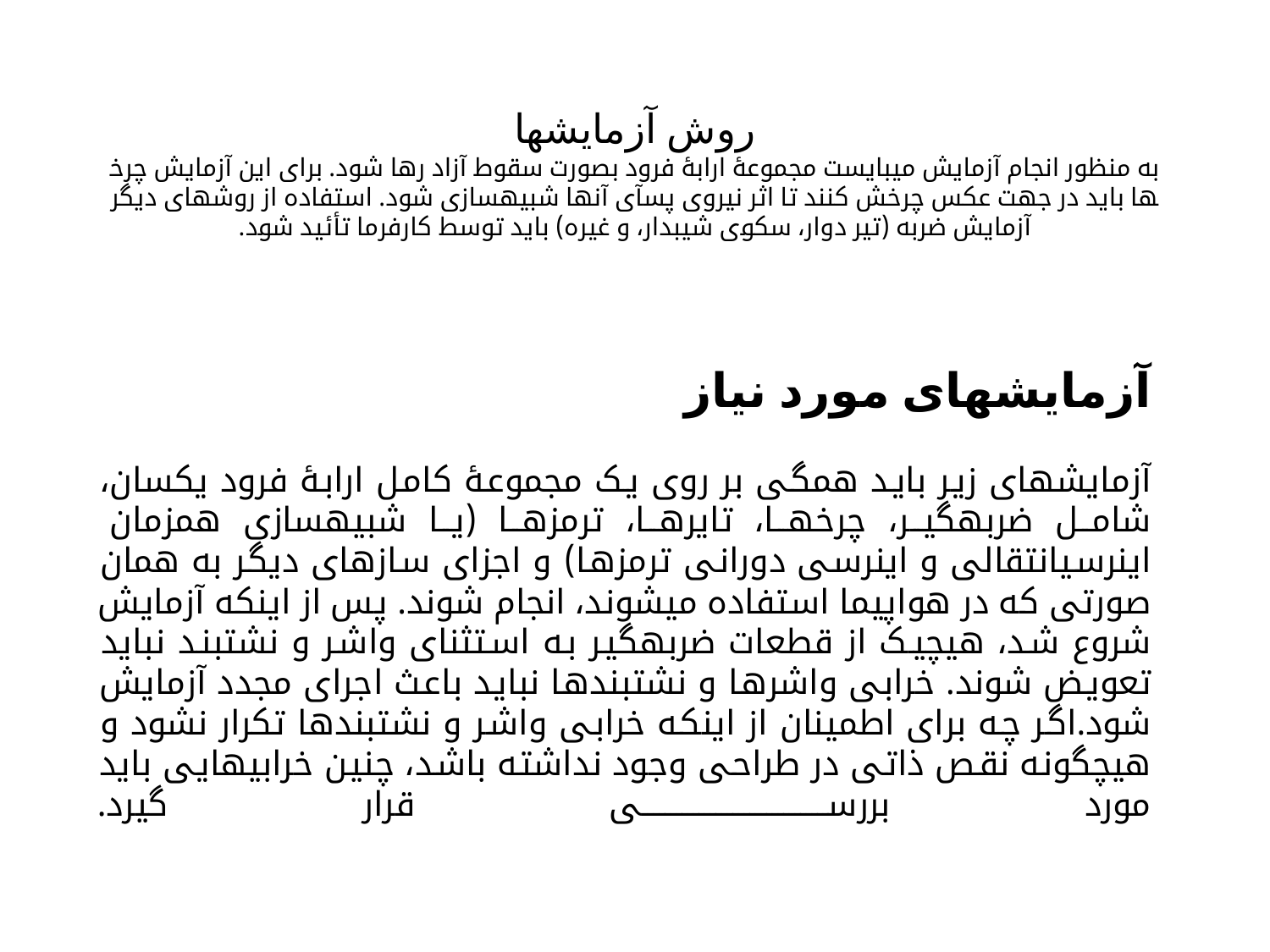

# روش آزمایش­ها به منظور انجام آزمایش می­بایست مجموعۀ ارابۀ فرود بصورت سقوط آزاد رها شود. برای این آزمایش چرخ­ها باید در جهت عکس چرخش کنند تا اثر نیروی پسآی آنها شبیه­سازی شود. استفاده از روش­های دیگر آزمایش ضربه (تیر دوار، سکوی شیب­دار، و غیره) باید توسط کارفرما تأئید شود.
آزمایش­های مورد نیاز
آزمایش­های زیر باید همگی بر روی یک مجموعۀ کامل ارابۀ فرود یکسان، شامل ضربه­گیر، چرخ­ها، تایرها، ترمزها (یا شبیه­سازی همزمان اینرسیانتقالی و اینرسی دورانی ترمزها) و اجزای سازه­ای دیگر به همان صورتی که در هواپیما استفاده می­شوند، انجام شوند. پس از اینکه آزمایش شروع شد، هیچیک از قطعات ضربه­گیر به استثنای واشر و نشت­بند نباید تعویض شوند. خرابی واشرها و نشت­بندها نباید باعث اجرای مجدد آزمایش شود.اگر چه برای اطمینان از اینکه خرابی واشر و نشت­بندها تکرار نشود و هیچگونه نقص ذاتی در طراحی وجود نداشته باشد، چنین خرابی­هایی باید مورد بررسی قرار گیرد.